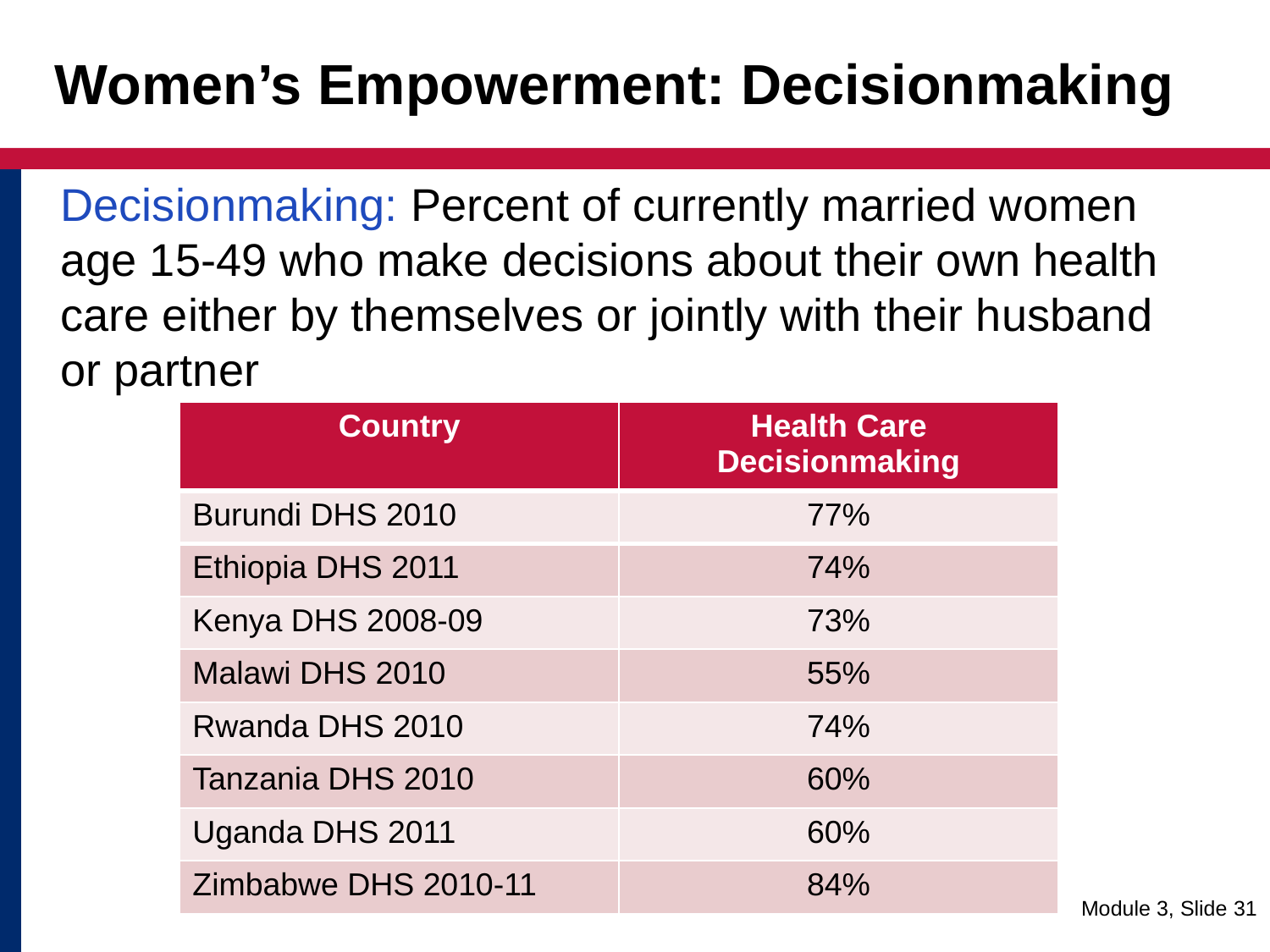

# Women’s Empowerment: Decisionmaking
	Decisionmaking: Percent of currently married women age 15-49 who make decisions about their own health care either by themselves or jointly with their husband or partner
| Country | Health Care Decisionmaking |
| --- | --- |
| Burundi DHS 2010 | 77% |
| Ethiopia DHS 2011 | 74% |
| Kenya DHS 2008-09 | 73% |
| Malawi DHS 2010 | 55% |
| Rwanda DHS 2010 | 74% |
| Tanzania DHS 2010 | 60% |
| Uganda DHS 2011 | 60% |
| Zimbabwe DHS 2010-11 | 84% |
Module 3, Slide 31